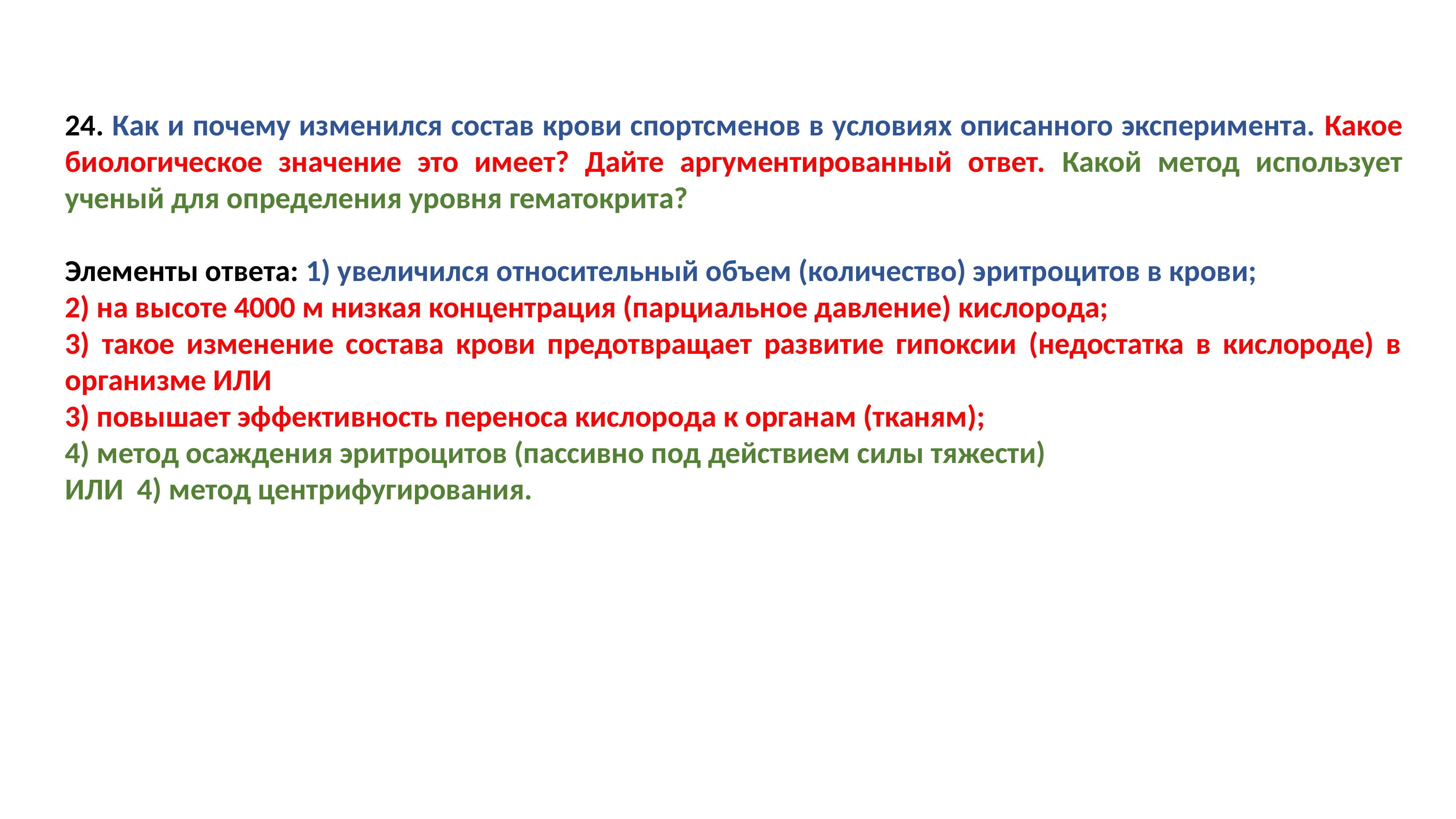

24. Как и почему изменился состав крови спортсменов в условиях описанного эксперимента. Какое биологическое значение это имеет? Дайте аргументированный ответ. Какой метод использует ученый для определения уровня гематокрита?

Элементы ответа: 1) увеличился относительный объем (количество) эритроцитов в крови;
2) на высоте 4000 м низкая концентрация (парциальное давление) кислорода;
3) такое изменение состава крови предотвращает развитие гипоксии (недостатка в кислороде) в организме ИЛИ
3) повышает эффективность переноса кислорода к органам (тканям);
4) метод осаждения эритроцитов (пассивно под действием силы тяжести)
ИЛИ  4) метод центрифугирования.